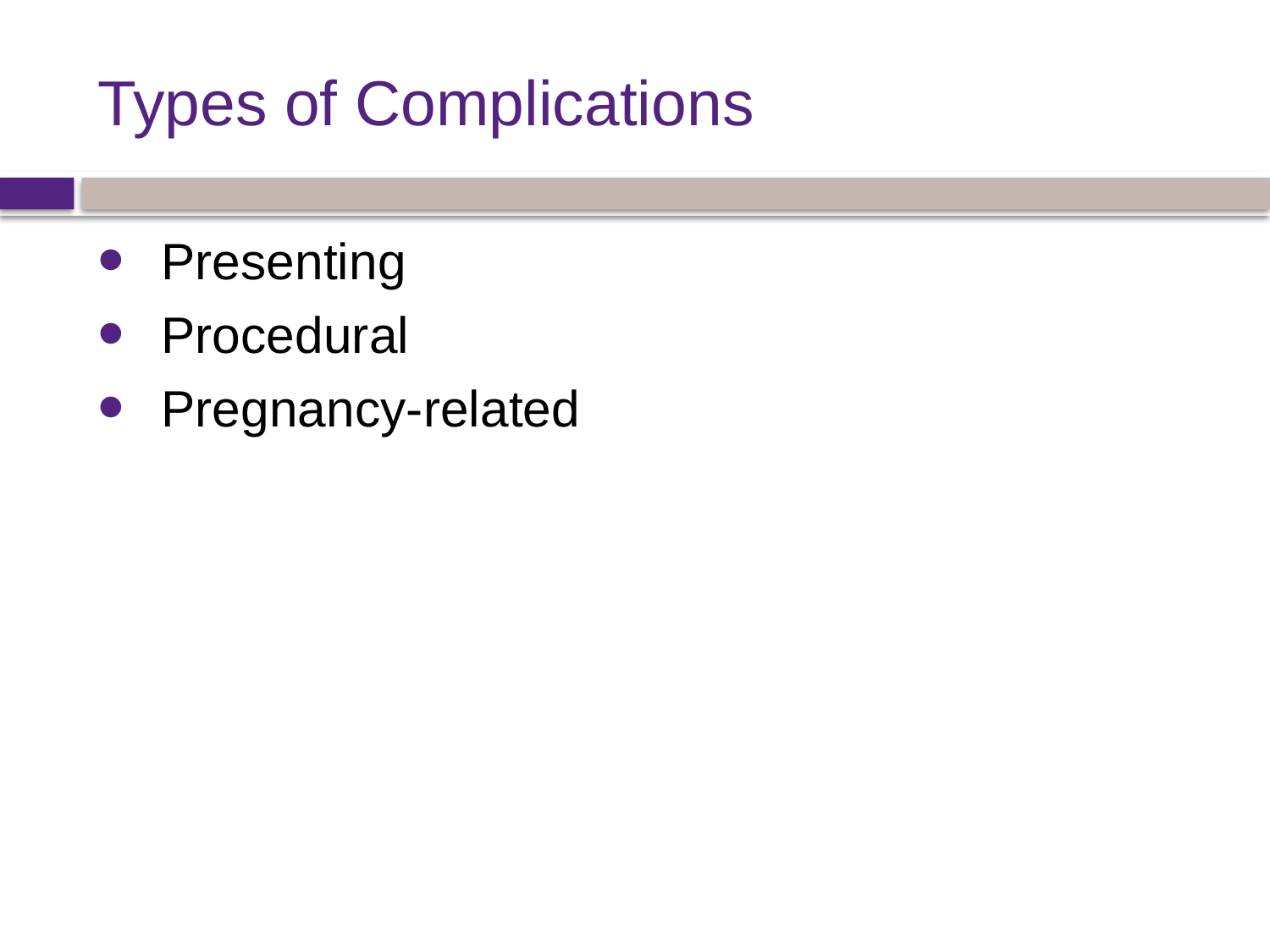

# Types of Complications
Presenting
Procedural
Pregnancy-related